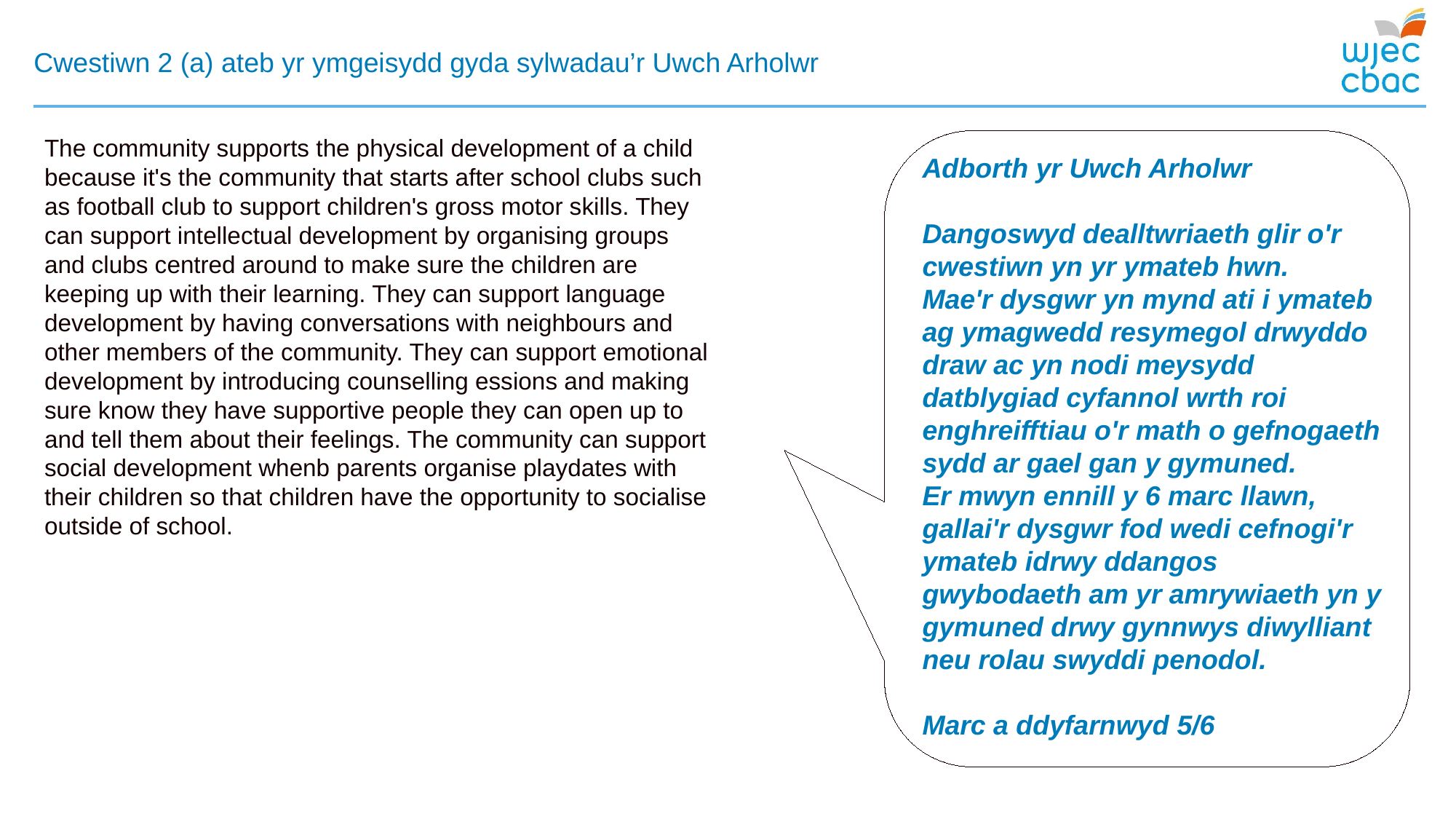

# Cwestiwn 2 (a) ateb yr ymgeisydd gyda sylwadau’r Uwch Arholwr
The community supports the physical development of a child because it's the community that starts after school clubs such as football club to support children's gross motor skills. They can support intellectual development by organising groups and clubs centred around to make sure the children are keeping up with their learning. They can support language development by having conversations with neighbours and other members of the community. They can support emotional development by introducing counselling essions and making sure know they have supportive people they can open up to and tell them about their feelings. The community can support social development whenb parents organise playdates with their children so that children have the opportunity to socialise outside of school.

Adborth yr Uwch Arholwr
Dangoswyd dealltwriaeth glir o'r cwestiwn yn yr ymateb hwn.
Mae'r dysgwr yn mynd ati i ymateb ag ymagwedd resymegol drwyddo draw ac yn nodi meysydd datblygiad cyfannol wrth roi enghreifftiau o'r math o gefnogaeth sydd ar gael gan y gymuned.
Er mwyn ennill y 6 marc llawn, gallai'r dysgwr fod wedi cefnogi'r ymateb idrwy ddangos gwybodaeth am yr amrywiaeth yn y gymuned drwy gynnwys diwylliant neu rolau swyddi penodol.

Marc a ddyfarnwyd 5/6